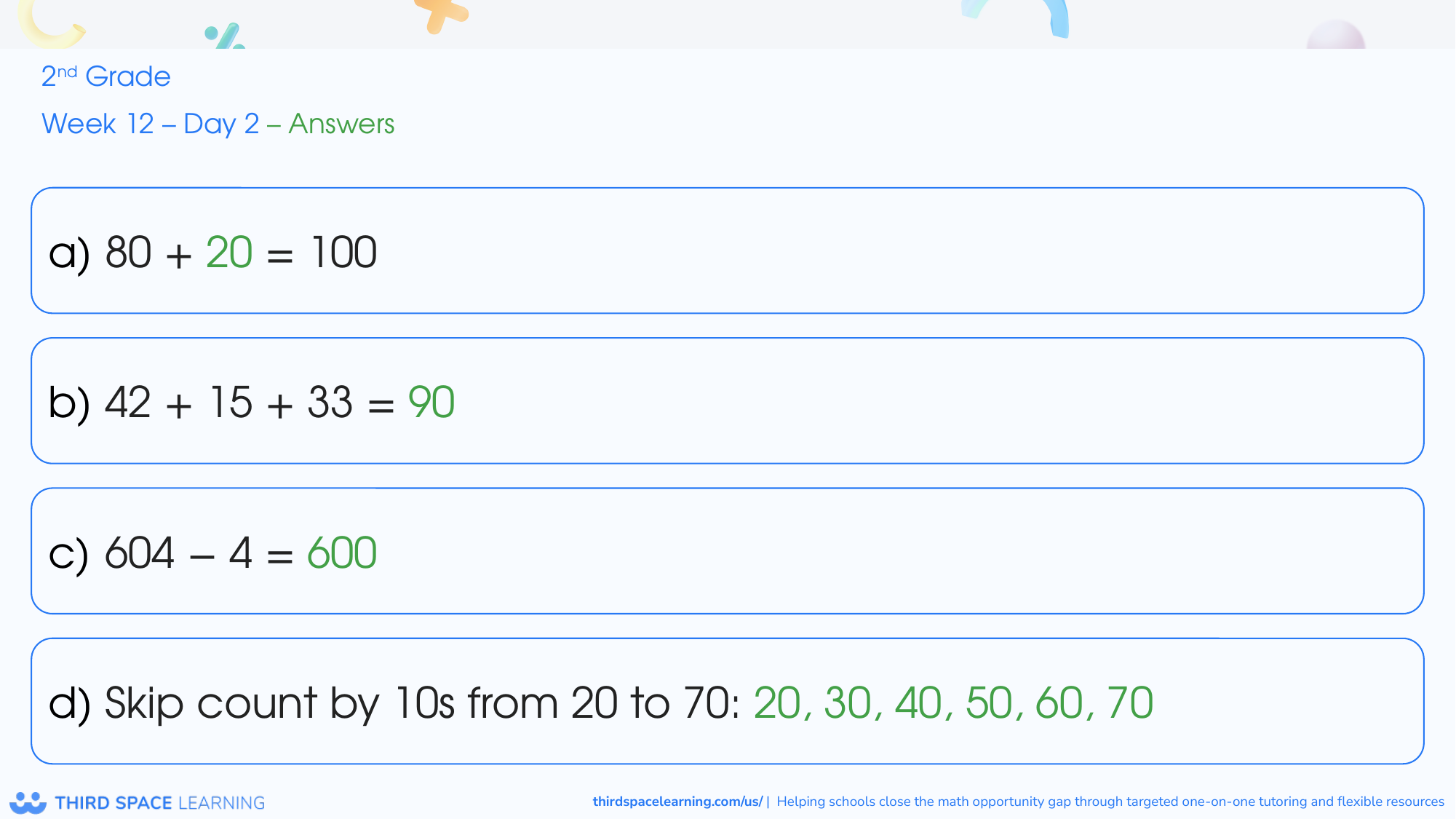

2nd Grade
Week 12 – Day 2 – Answers
80 + 20 = 100
42 + 15 + 33 = 90
604 − 4 = 600
Skip count by 10s from 20 to 70: 20, 30, 40, 50, 60, 70